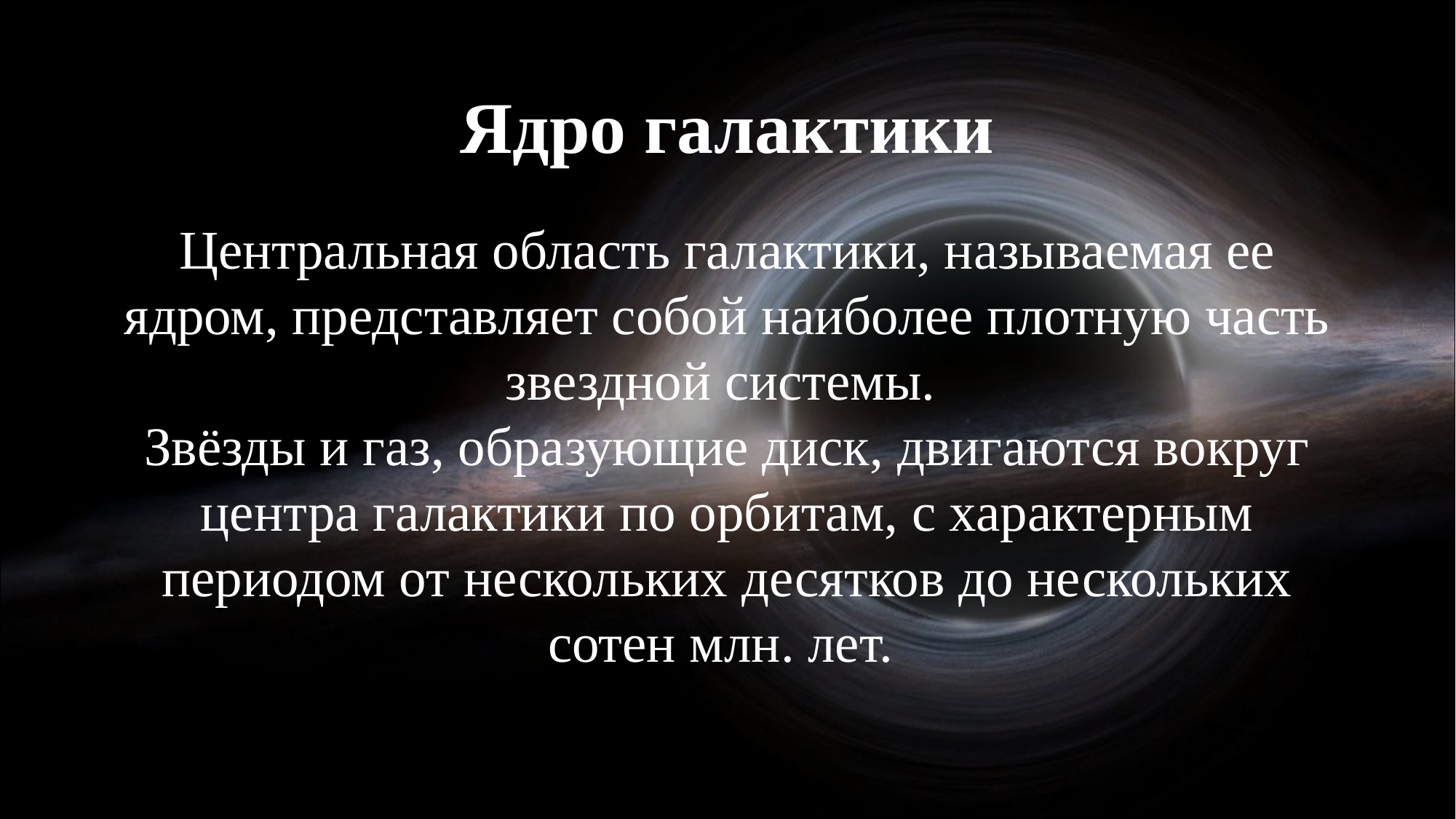

# Ядро галактики
Центральная область галактики, называемая ее ядром, представляет собой наиболее плотную часть звездной системы.
Звёзды и газ, образующие диск, двигаются вокруг центра галактики по орбитам, с характерным периодом от нескольких десятков до нескольких сотен млн. лет.